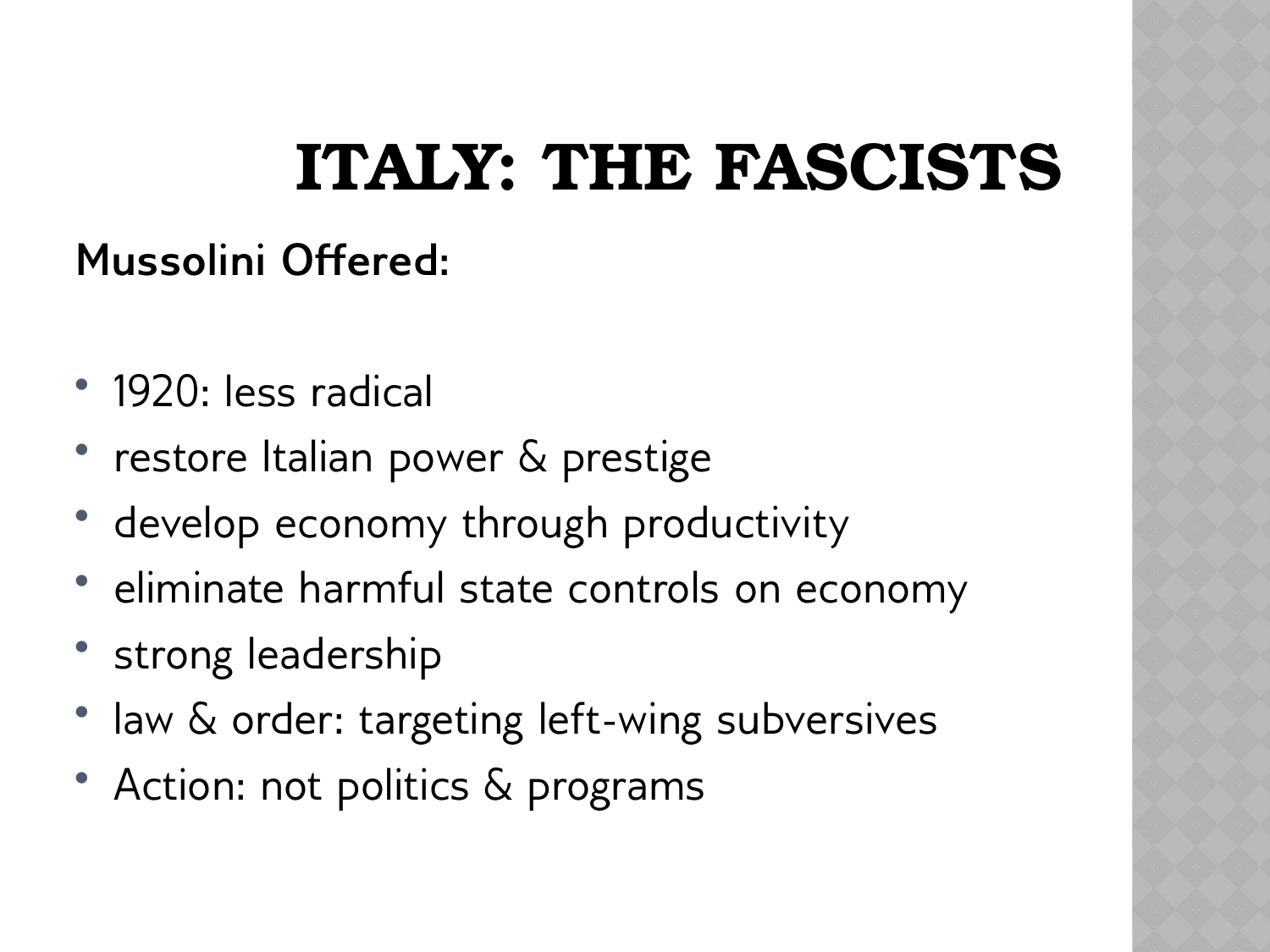

# Italy: the fascists
Mussolini Offered:

1920: less radical
restore Italian power & prestige
develop economy through productivity
eliminate harmful state controls on economy
strong leadership
law & order: targeting left-wing subversives
Action: not politics & programs